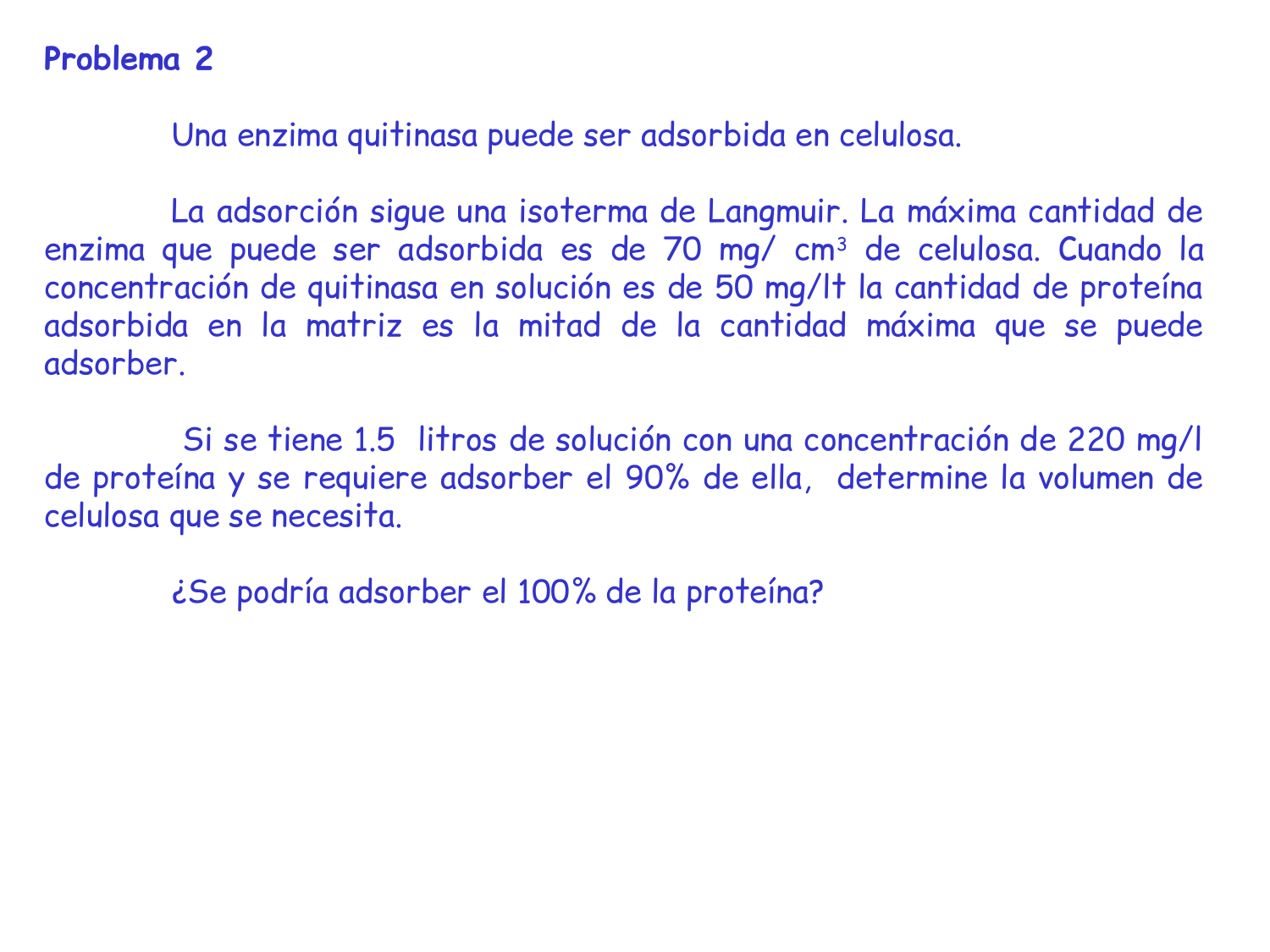

Problema 2

	Una enzima quitinasa puede ser adsorbida en celulosa.

	La adsorción sigue una isoterma de Langmuir. La máxima cantidad de enzima que puede ser adsorbida es de 70 mg/ cm3 de celulosa. Cuando la concentración de quitinasa en solución es de 50 mg/lt la cantidad de proteína adsorbida en la matriz es la mitad de la cantidad máxima que se puede adsorber.

	 Si se tiene 1.5  litros de solución con una concentración de 220 mg/l de proteína y se requiere adsorber el 90% de ella,  determine la volumen de celulosa que se necesita.

	¿Se podría adsorber el 100% de la proteína?